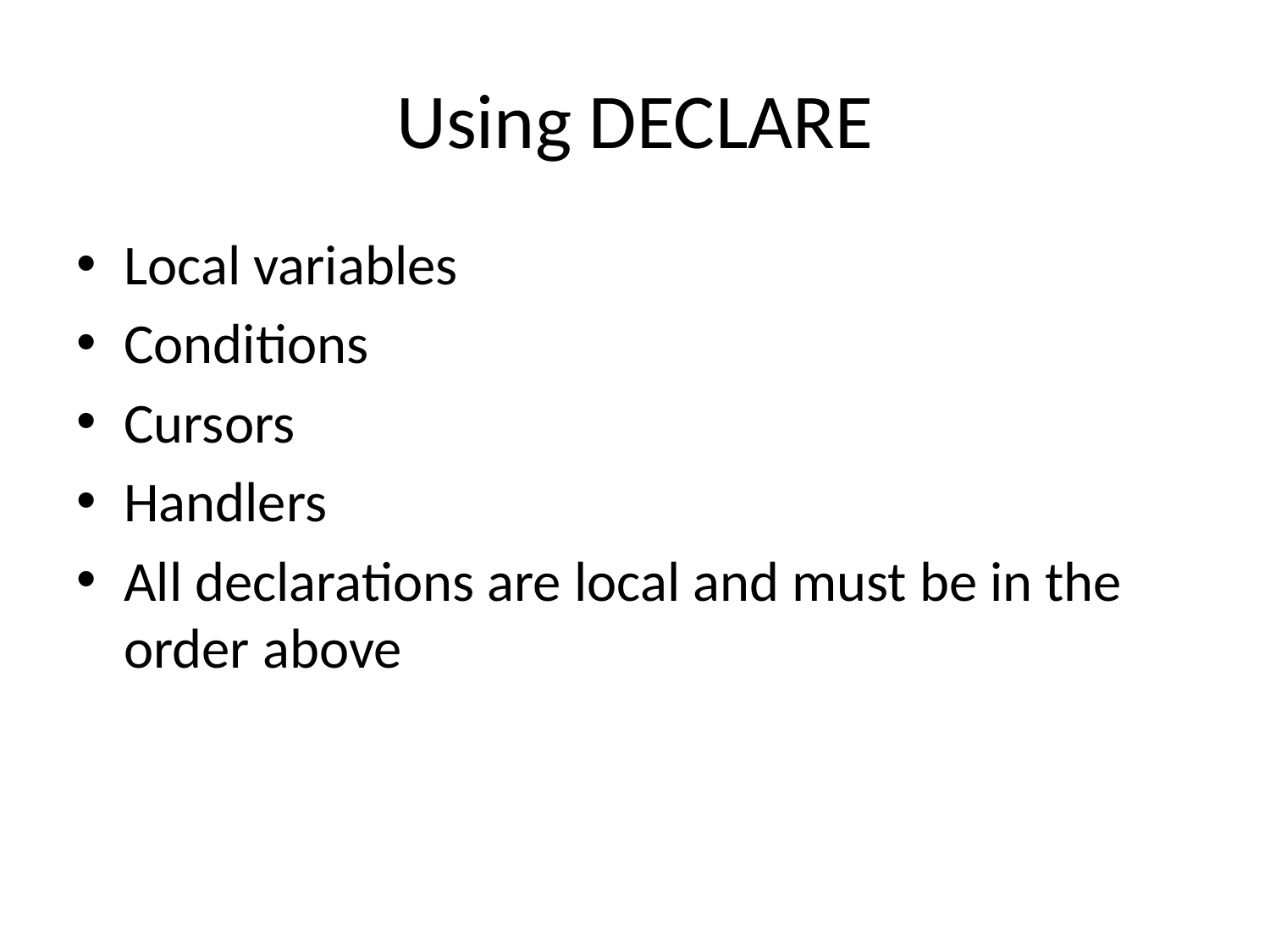

# Using DECLARE
Local variables
Conditions
Cursors
Handlers
All declarations are local and must be in the order above